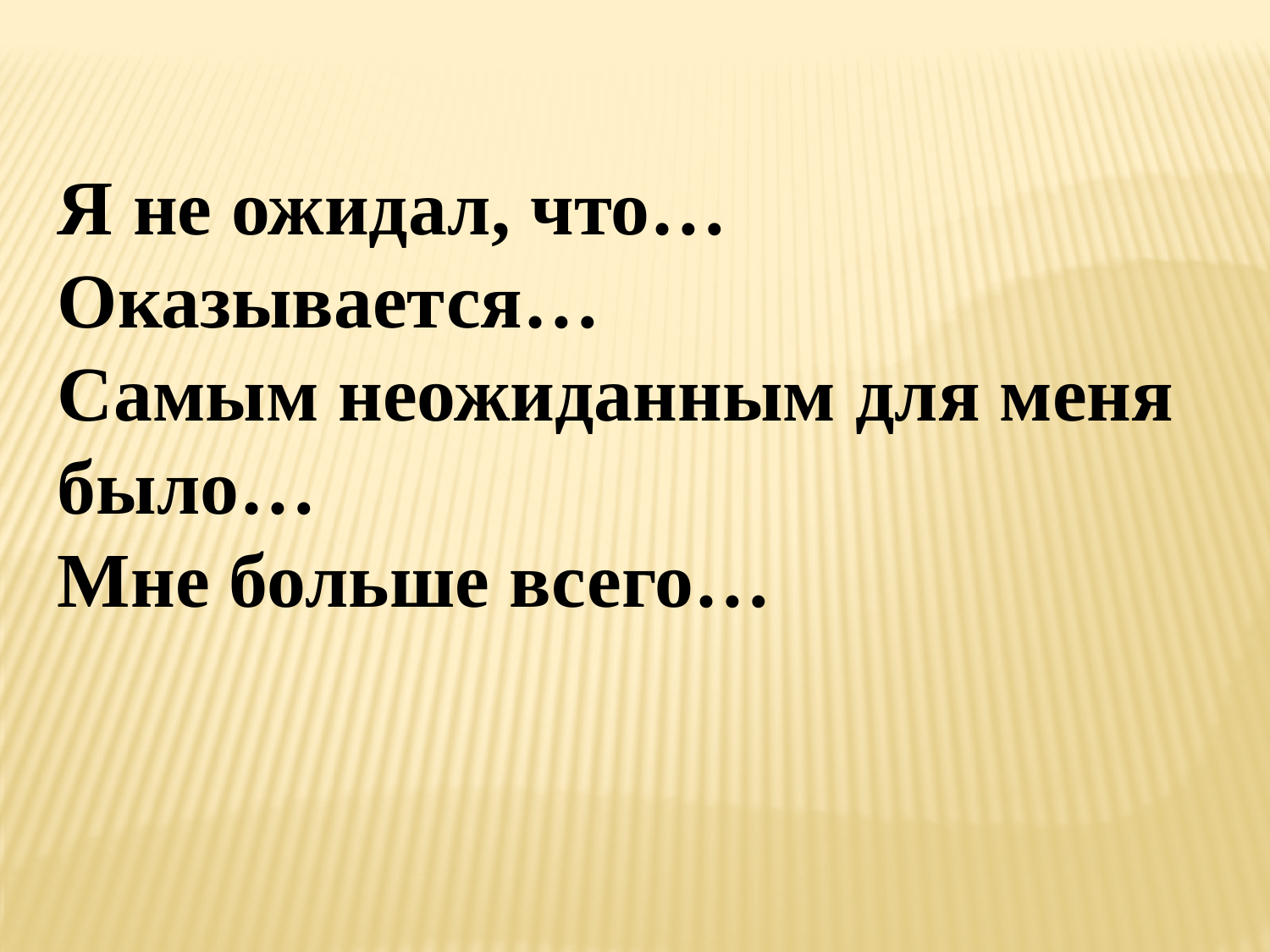

Я не ожидал, что…
Оказывается…
Самым неожиданным для меня было…
Мне больше всего…